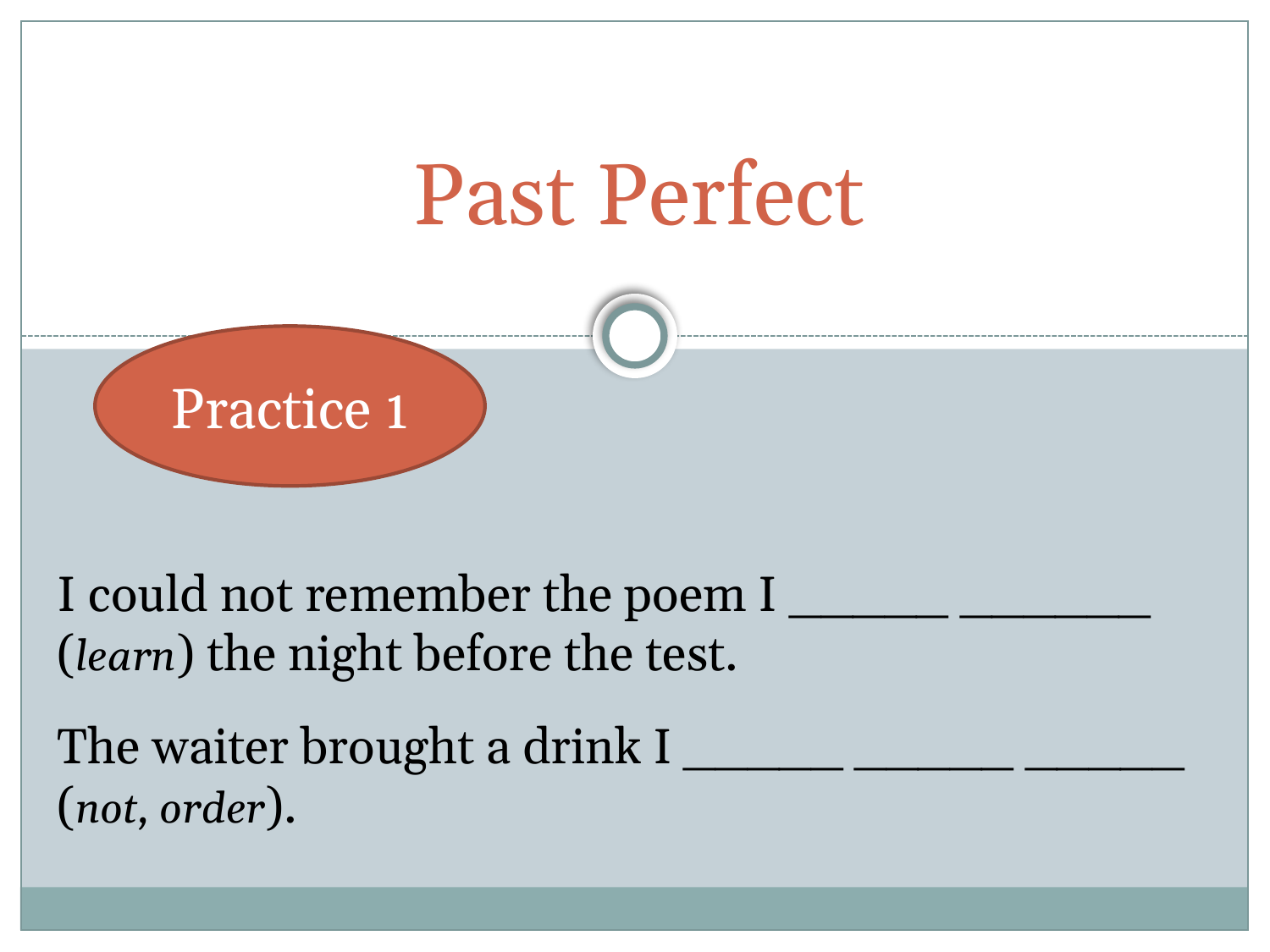

# Past Perfect
Practice 1

I could not remember the poem I _____ ______ (learn) the night before the test.

The waiter brought a drink I _____ _____ _____ (not, order).